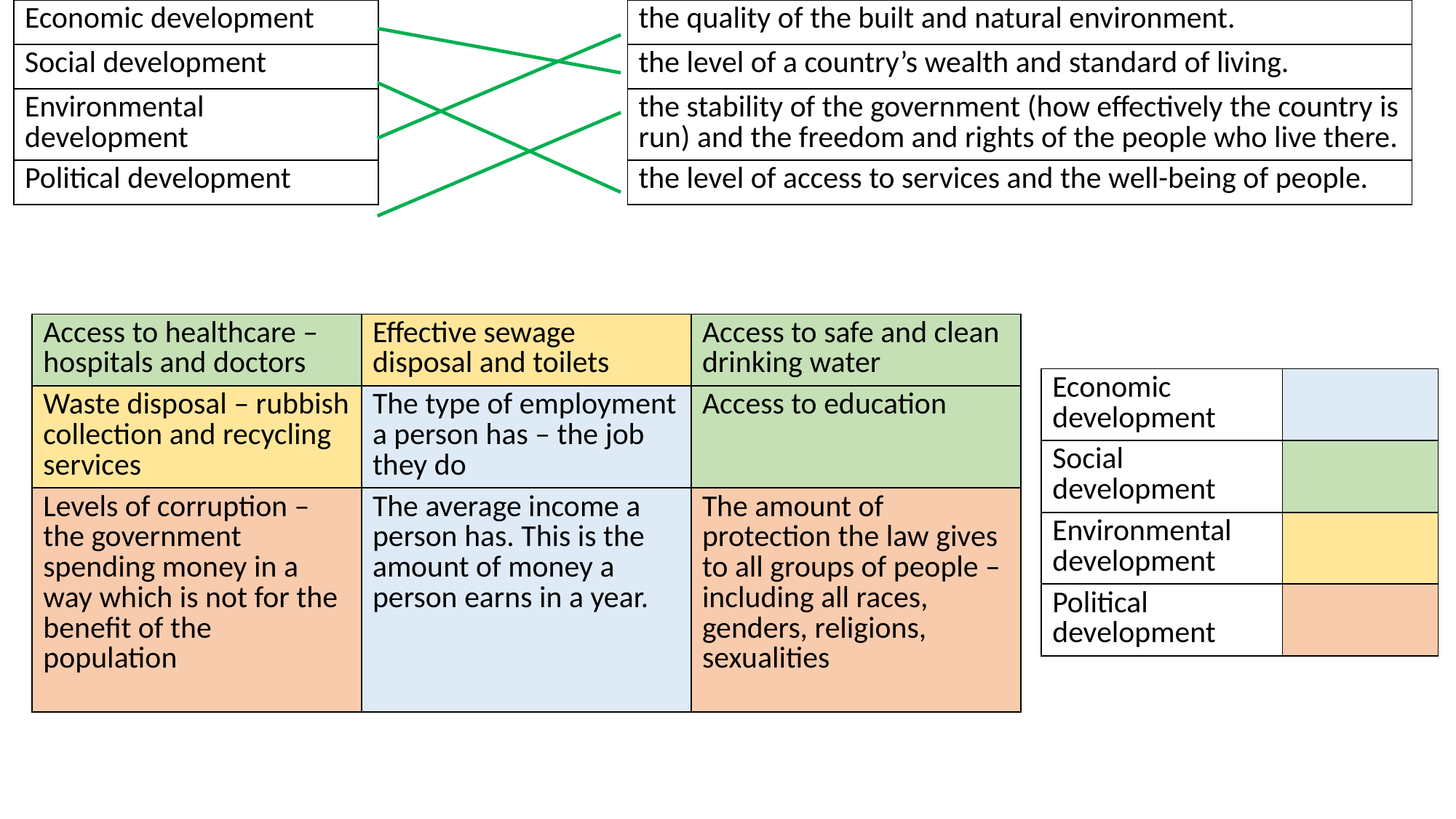

| Economic development |  | the quality of the built and natural environment. |
| --- | --- | --- |
| Social development |  | the level of a country’s wealth and standard of living. |
| Environmental development |  | the stability of the government (how effectively the country is run) and the freedom and rights of the people who live there. |
| Political development |  | the level of access to services and the well-being of people. |
| Access to healthcare – hospitals and doctors | Effective sewage disposal and toilets | Access to safe and clean drinking water |
| --- | --- | --- |
| Waste disposal – rubbish collection and recycling services | The type of employment a person has – the job they do | Access to education |
| Levels of corruption – the government spending money in a way which is not for the benefit of the population | The average income a person has. This is the amount of money a person earns in a year. | The amount of protection the law gives to all groups of people – including all races, genders, religions, sexualities |
| Economic development |  |
| --- | --- |
| Social development |  |
| Environmental development |  |
| Political development |  |